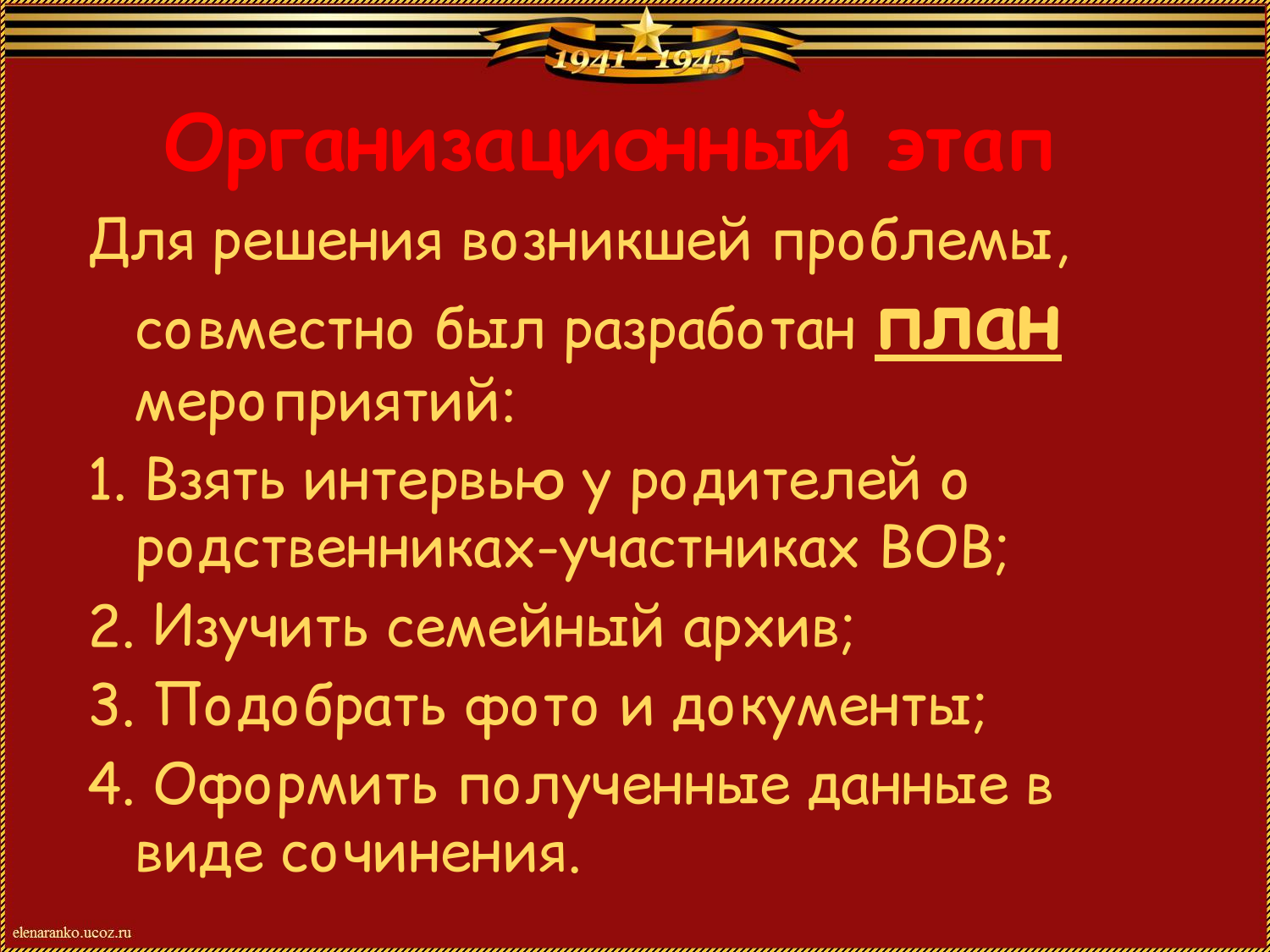

Организационный этап
Для решения возникшей проблемы, совместно был разработан план мероприятий:
1. Взять интервью у родителей о родственниках-участниках ВОВ;
2. Изучить семейный архив;
3. Подобрать фото и документы;
4. Оформить полученные данные в виде сочинения.